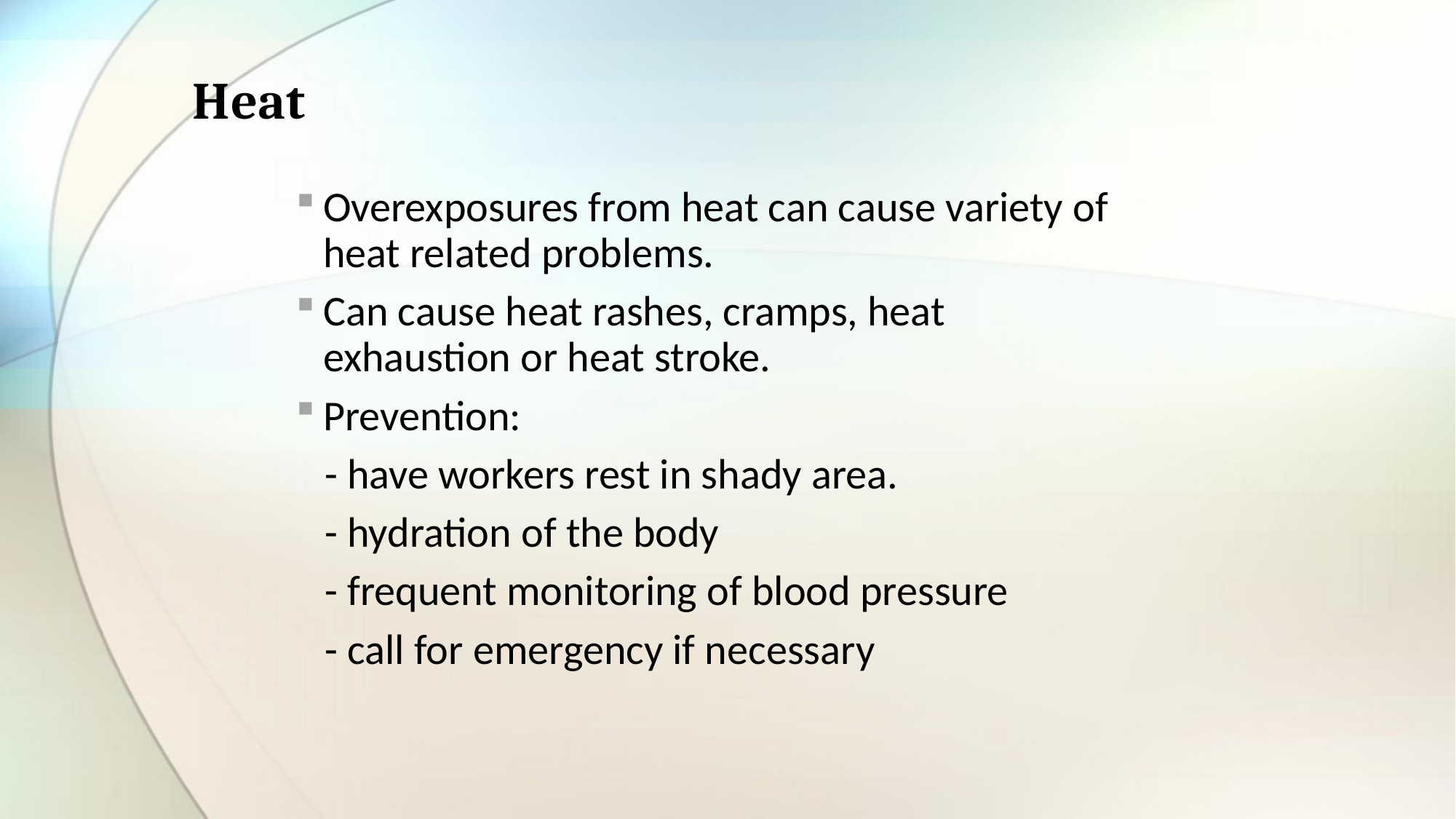

# Heat
Overexposures from heat can cause variety of heat related problems.
Can cause heat rashes, cramps, heat exhaustion or heat stroke.
Prevention:
   - have workers rest in shady area.
   - hydration of the body
   - frequent monitoring of blood pressure
   - call for emergency if necessary